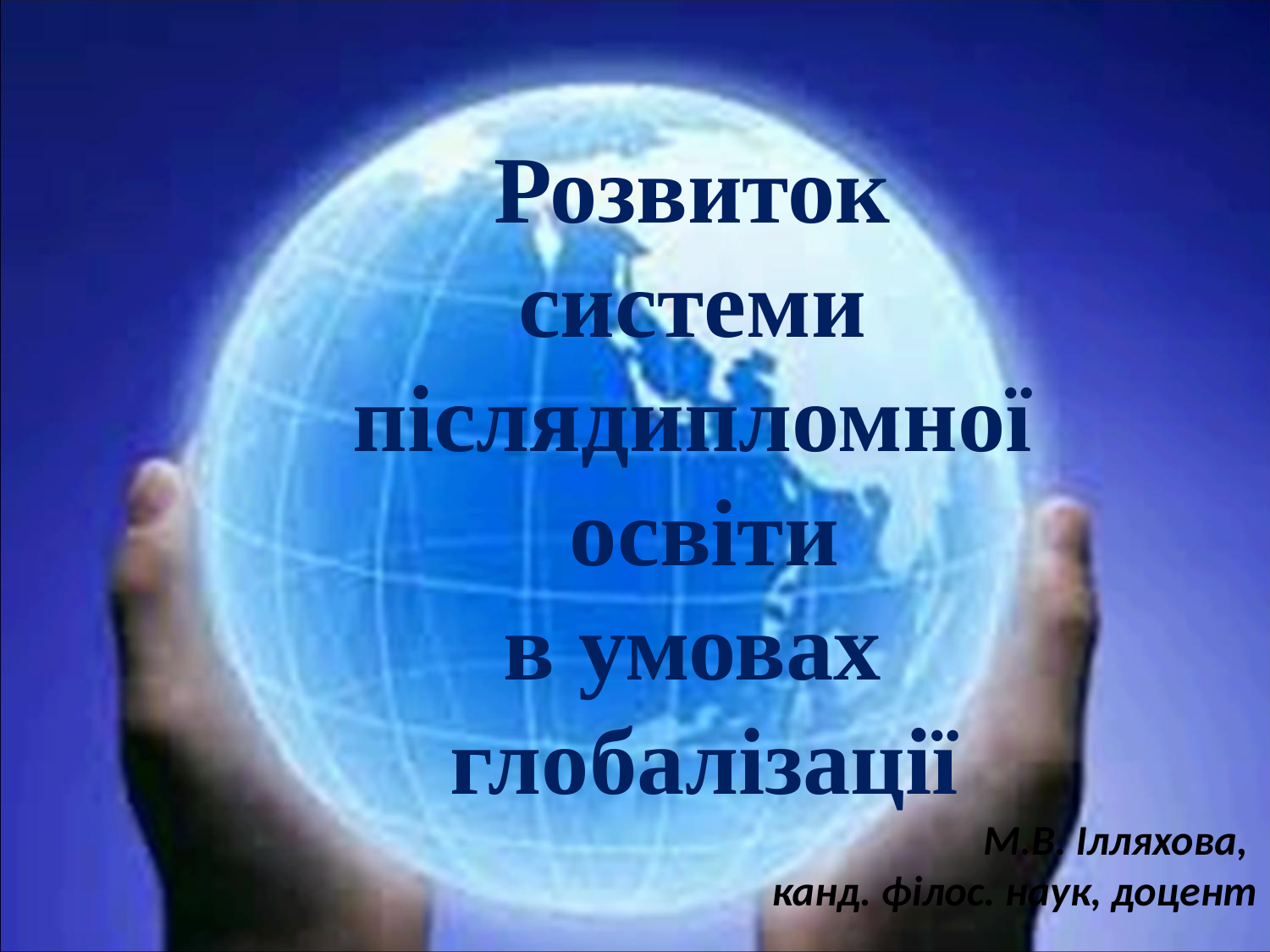

Розвиток
системи
післядипломної
освіти
в умовах
глобалізації
    М.В. Ілляхова,
канд. філос. наук, доцент